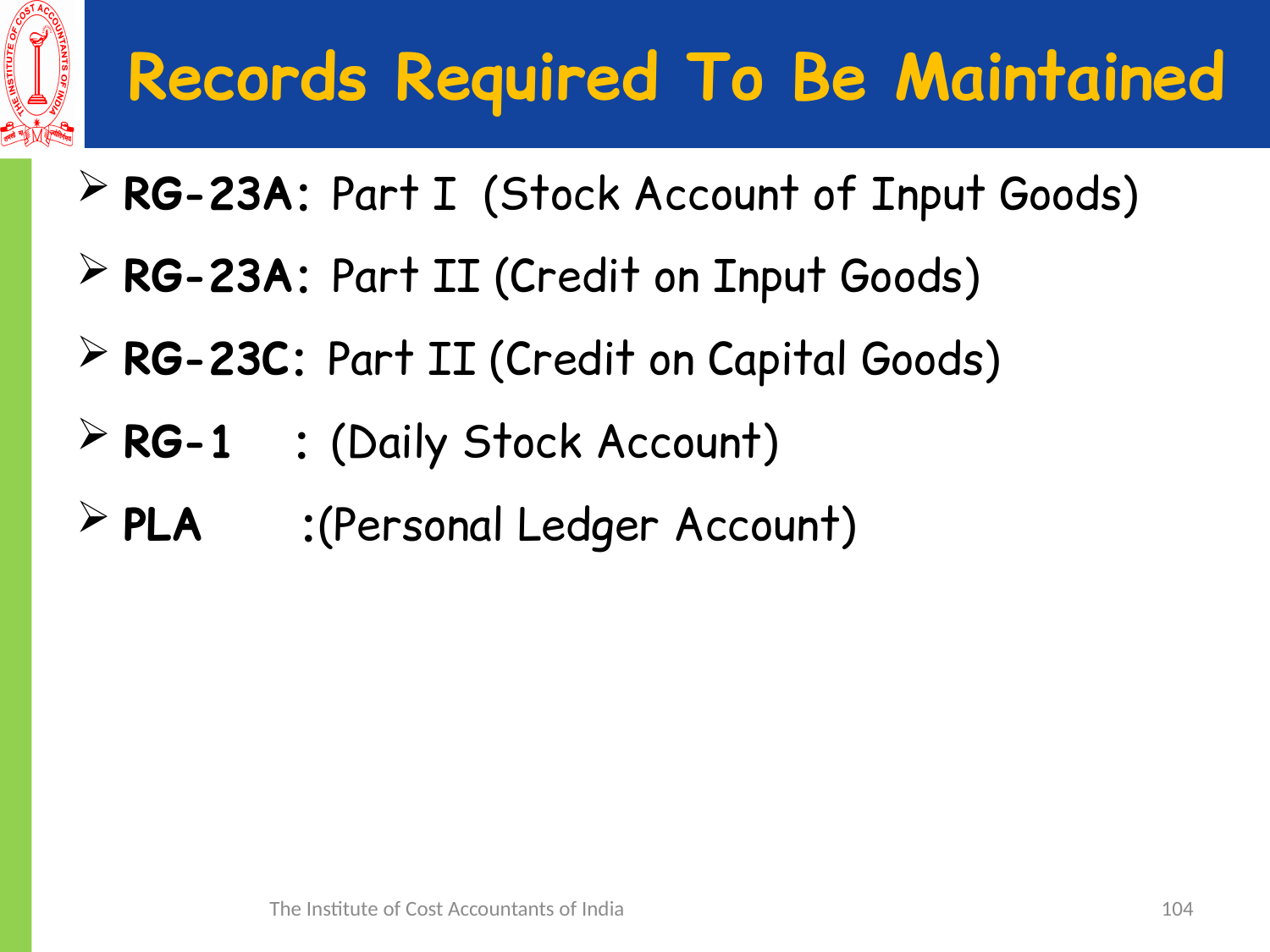

# Records Required To Be Maintained
RG-23A: Part I  (Stock Account of Input Goods)
RG-23A: Part II (Credit on Input Goods)
RG-23C: Part II (Credit on Capital Goods)
RG-1   : (Daily Stock Account)
PLA     :(Personal Ledger Account)

The Institute of Cost Accountants of India
104